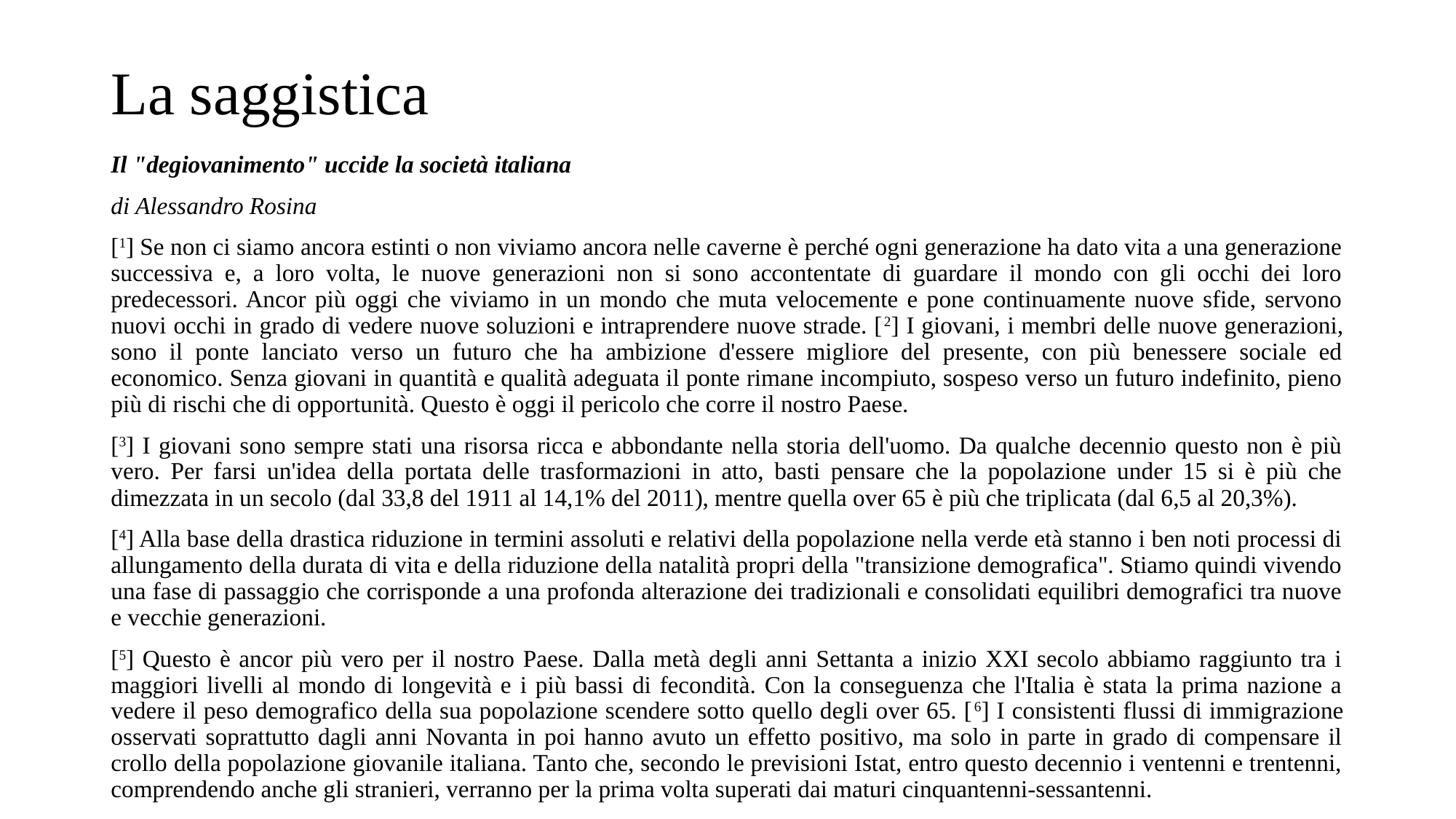

# La saggistica
Il "degiovanimento" uccide la società italiana
di Alessandro Rosina
[1] Se non ci siamo ancora estinti o non viviamo ancora nelle caverne è perché ogni generazione ha dato vita a una generazione successiva e, a loro volta, le nuove generazioni non si sono accontentate di guardare il mondo con gli occhi dei loro predecessori. Ancor più oggi che viviamo in un mondo che muta velocemente e pone continuamente nuove sfide, servono nuovi occhi in grado di vedere nuove soluzioni e intraprendere nuove strade. [2] I giovani, i membri delle nuove generazioni, sono il ponte lanciato verso un futuro che ha ambizione d'essere migliore del presente, con più benessere sociale ed economico. Senza giovani in quantità e qualità adeguata il ponte rimane incompiuto, sospeso verso un futuro indefinito, pieno più di rischi che di opportunità. Questo è oggi il pericolo che corre il nostro Paese.
[3] I giovani sono sempre stati una risorsa ricca e abbondante nella storia dell'uomo. Da qualche decennio questo non è più vero. Per farsi un'idea della portata delle trasformazioni in atto, basti pensare che la popolazione under 15 si è più che dimezzata in un secolo (dal 33,8 del 1911 al 14,1% del 2011), mentre quella over 65 è più che triplicata (dal 6,5 al 20,3%).
[4] Alla base della drastica riduzione in termini assoluti e relativi della popolazione nella verde età stanno i ben noti processi di allungamento della durata di vita e della riduzione della natalità propri della "transizione demografica". Stiamo quindi vivendo una fase di passaggio che corrisponde a una profonda alterazione dei tradizionali e consolidati equilibri demografici tra nuove e vecchie generazioni.
[5] Questo è ancor più vero per il nostro Paese. Dalla metà degli anni Settanta a inizio XXI secolo abbiamo raggiunto tra i maggiori livelli al mondo di longevità e i più bassi di fecondità. Con la conseguenza che l'Italia è stata la prima nazione a vedere il peso demografico della sua popolazione scendere sotto quello degli over 65. [6] I consistenti flussi di immigrazione osservati soprattutto dagli anni Novanta in poi hanno avuto un effetto positivo, ma solo in parte in grado di compensare il crollo della popolazione giovanile italiana. Tanto che, secondo le previsioni Istat, entro questo decennio i ventenni e trentenni, comprendendo anche gli stranieri, verranno per la prima volta superati dai maturi cinquantenni-sessantenni.